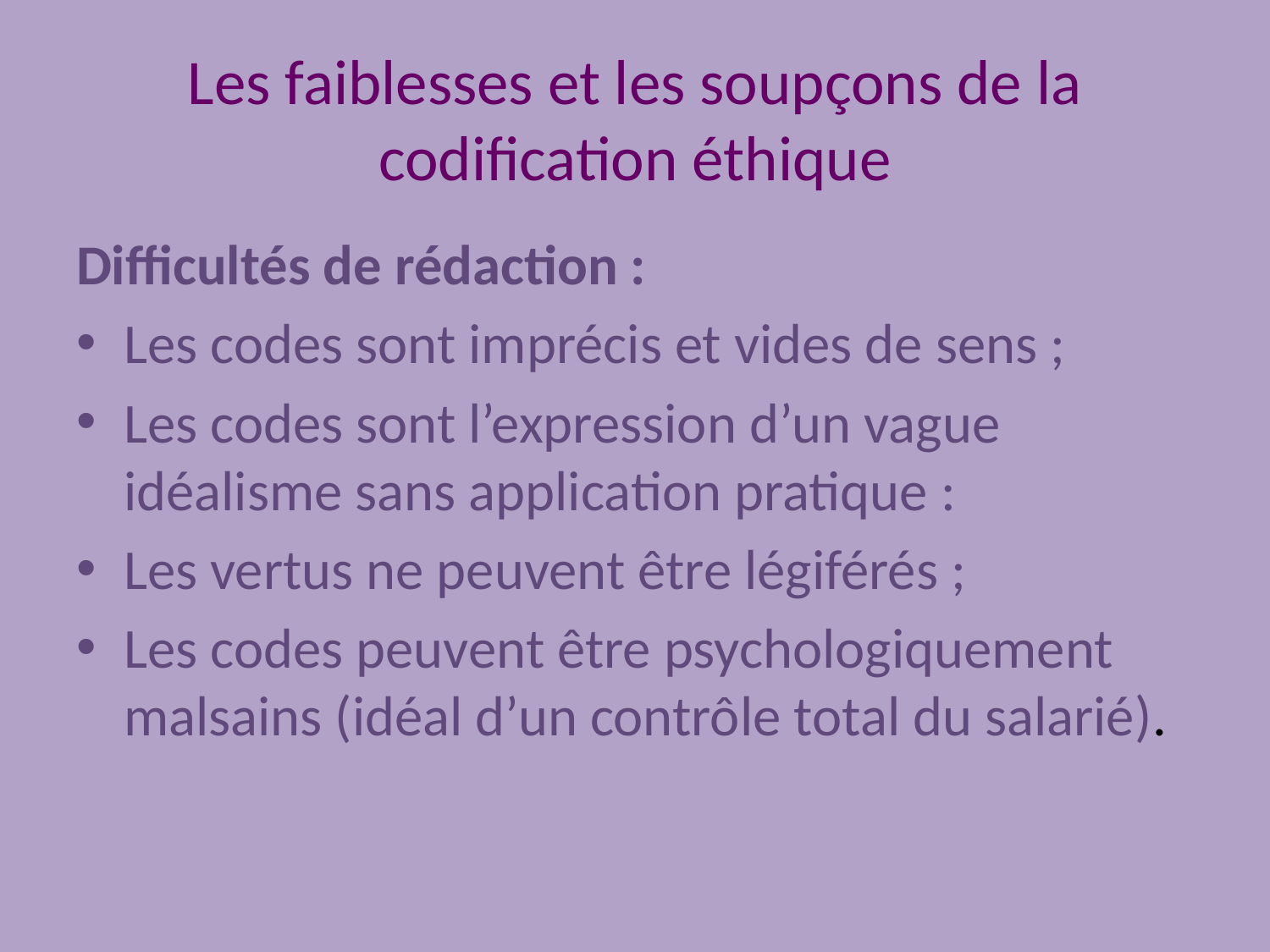

# Les faiblesses et les soupçons de la codification éthique
Difficultés de rédaction :
Les codes sont imprécis et vides de sens ;
Les codes sont l’expression d’un vague idéalisme sans application pratique :
Les vertus ne peuvent être légiférés ;
Les codes peuvent être psychologiquement malsains (idéal d’un contrôle total du salarié).